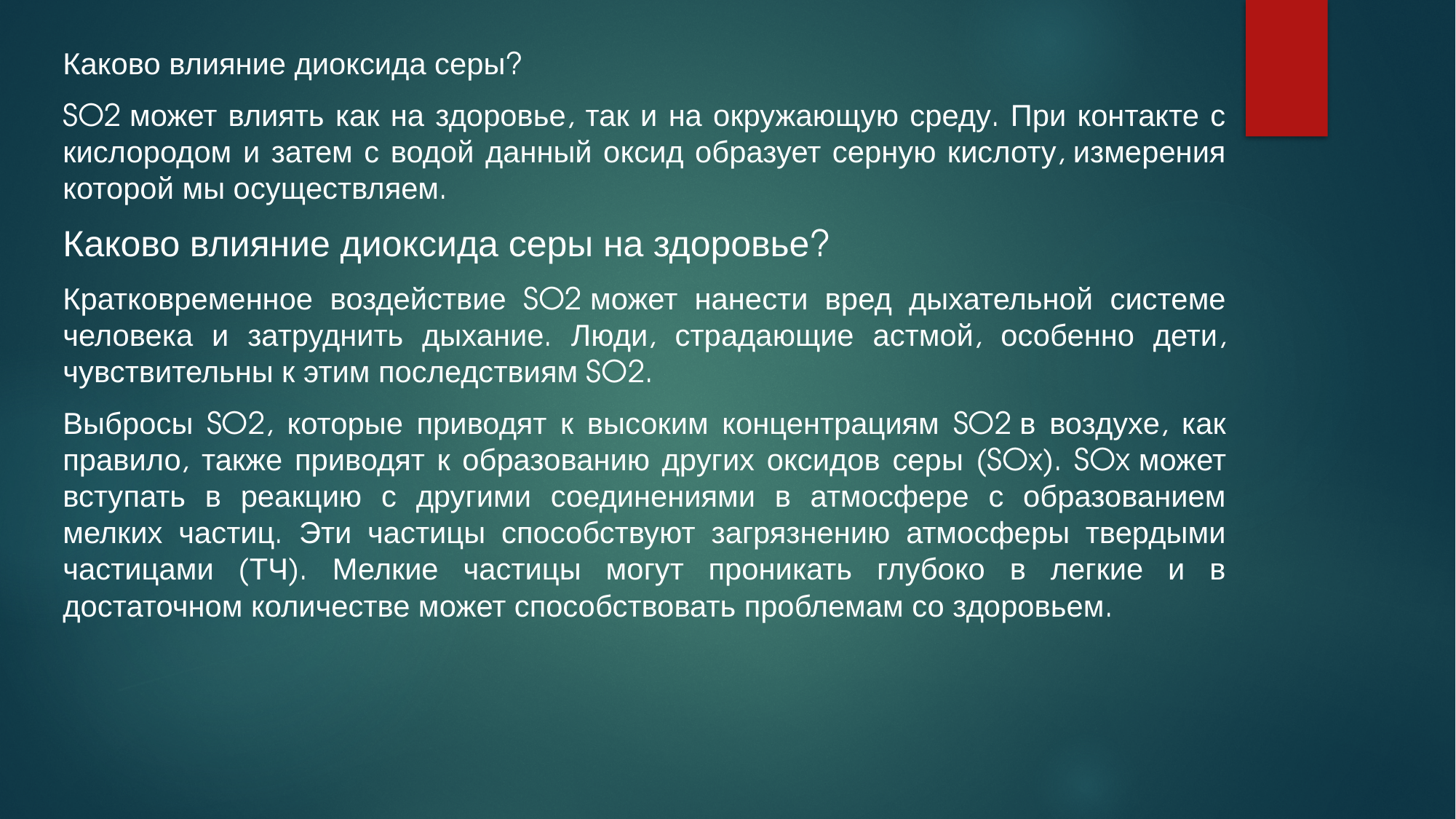

Каково влияние диоксида серы?
SO2 может влиять как на здоровье, так и на окружающую среду. При контакте с кислородом и затем с водой данный оксид образует серную кислоту, измерения которой мы осуществляем.
Каково влияние диоксида серы на здоровье?
Кратковременное воздействие SO2 может нанести вред дыхательной системе человека и затруднить дыхание. Люди, страдающие астмой, особенно дети, чувствительны к этим последствиям SO2.
Выбросы SO2, которые приводят к высоким концентрациям SO2 в воздухе, как правило, также приводят к образованию других оксидов серы (SOx). SOx может вступать в реакцию с другими соединениями в атмосфере с образованием мелких частиц. Эти частицы способствуют загрязнению атмосферы твердыми частицами (ТЧ). Мелкие частицы могут проникать глубоко в легкие и в достаточном количестве может способствовать проблемам со здоровьем.